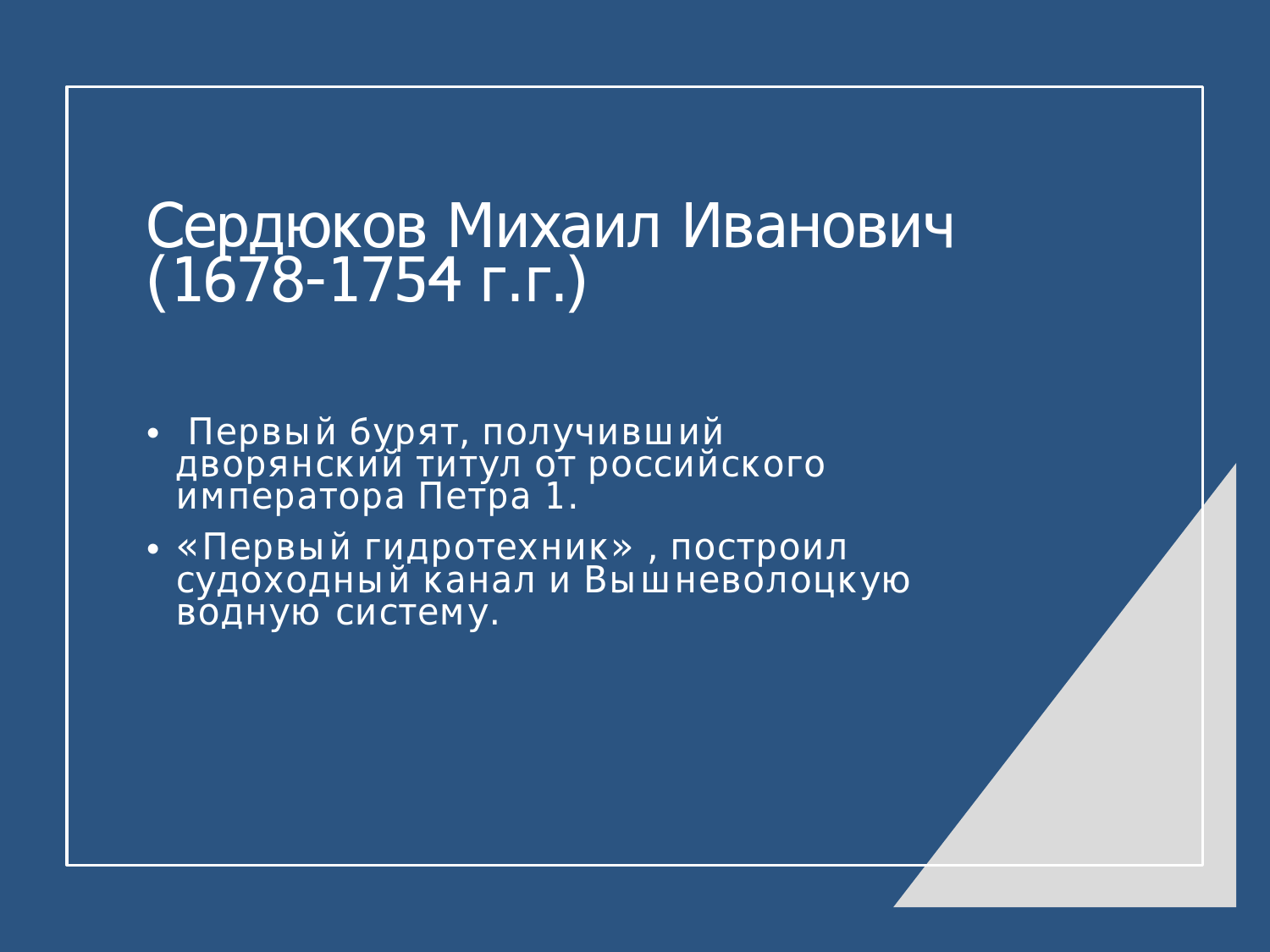

# Сердюков Михаил Иванович (1678-1754 г.г.)
 Первый бурят, получивший  дворянский титул от российского императора Петра 1.
«Первый гидротехник» , построил судоходный канал и Вышневолоцкую водную систему.